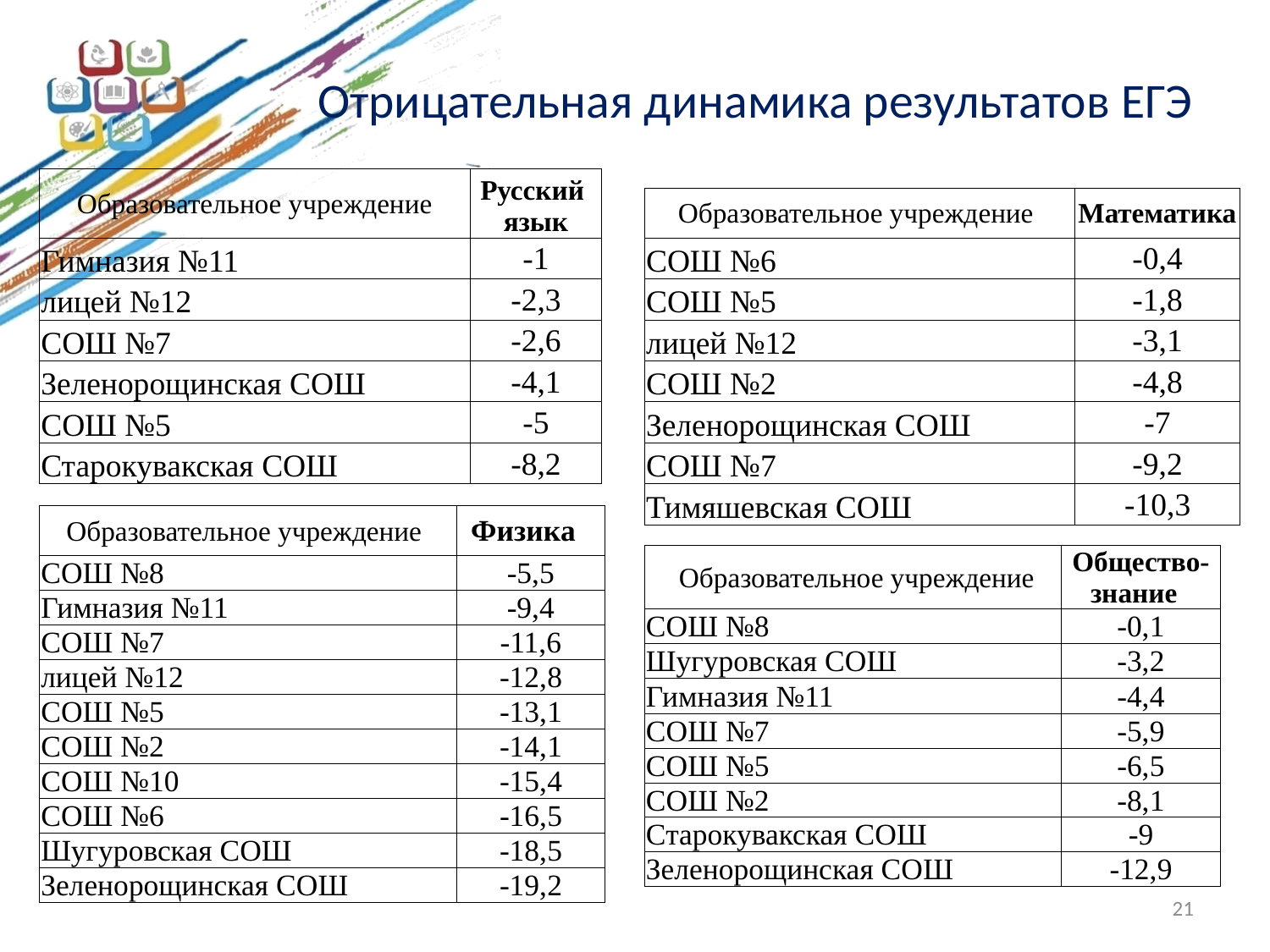

# Отрицательная динамика результатов ЕГЭ
| Образовательное учреждение | Русский язык |
| --- | --- |
| Гимназия №11 | -1 |
| лицей №12 | -2,3 |
| СОШ №7 | -2,6 |
| Зеленорощинская СОШ | -4,1 |
| СОШ №5 | -5 |
| Старокувакская СОШ | -8,2 |
| Образовательное учреждение | Математика |
| --- | --- |
| СОШ №6 | -0,4 |
| СОШ №5 | -1,8 |
| лицей №12 | -3,1 |
| СОШ №2 | -4,8 |
| Зеленорощинская СОШ | -7 |
| СОШ №7 | -9,2 |
| Тимяшевская СОШ | -10,3 |
| Образовательное учреждение | Физика |
| --- | --- |
| СОШ №8 | -5,5 |
| Гимназия №11 | -9,4 |
| СОШ №7 | -11,6 |
| лицей №12 | -12,8 |
| СОШ №5 | -13,1 |
| СОШ №2 | -14,1 |
| СОШ №10 | -15,4 |
| СОШ №6 | -16,5 |
| Шугуровская СОШ | -18,5 |
| Зеленорощинская СОШ | -19,2 |
| Образовательное учреждение | Общество-знание |
| --- | --- |
| СОШ №8 | -0,1 |
| Шугуровская СОШ | -3,2 |
| Гимназия №11 | -4,4 |
| СОШ №7 | -5,9 |
| СОШ №5 | -6,5 |
| СОШ №2 | -8,1 |
| Старокувакская СОШ | -9 |
| Зеленорощинская СОШ | -12,9 |
21